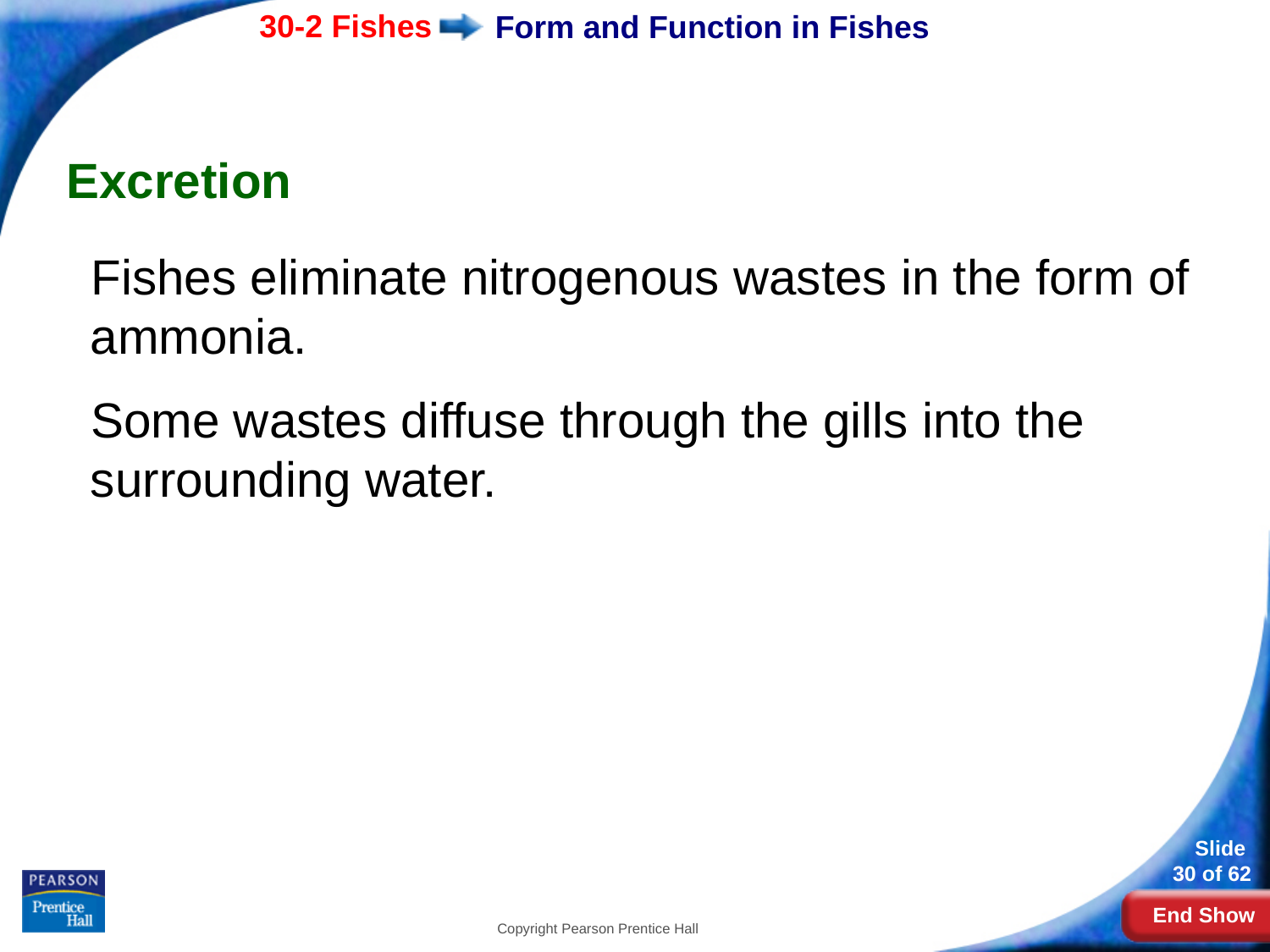

# Form and Function in Fishes
Excretion
Fishes eliminate nitrogenous wastes in the form of ammonia.
Some wastes diffuse through the gills into the surrounding water.
Copyright Pearson Prentice Hall